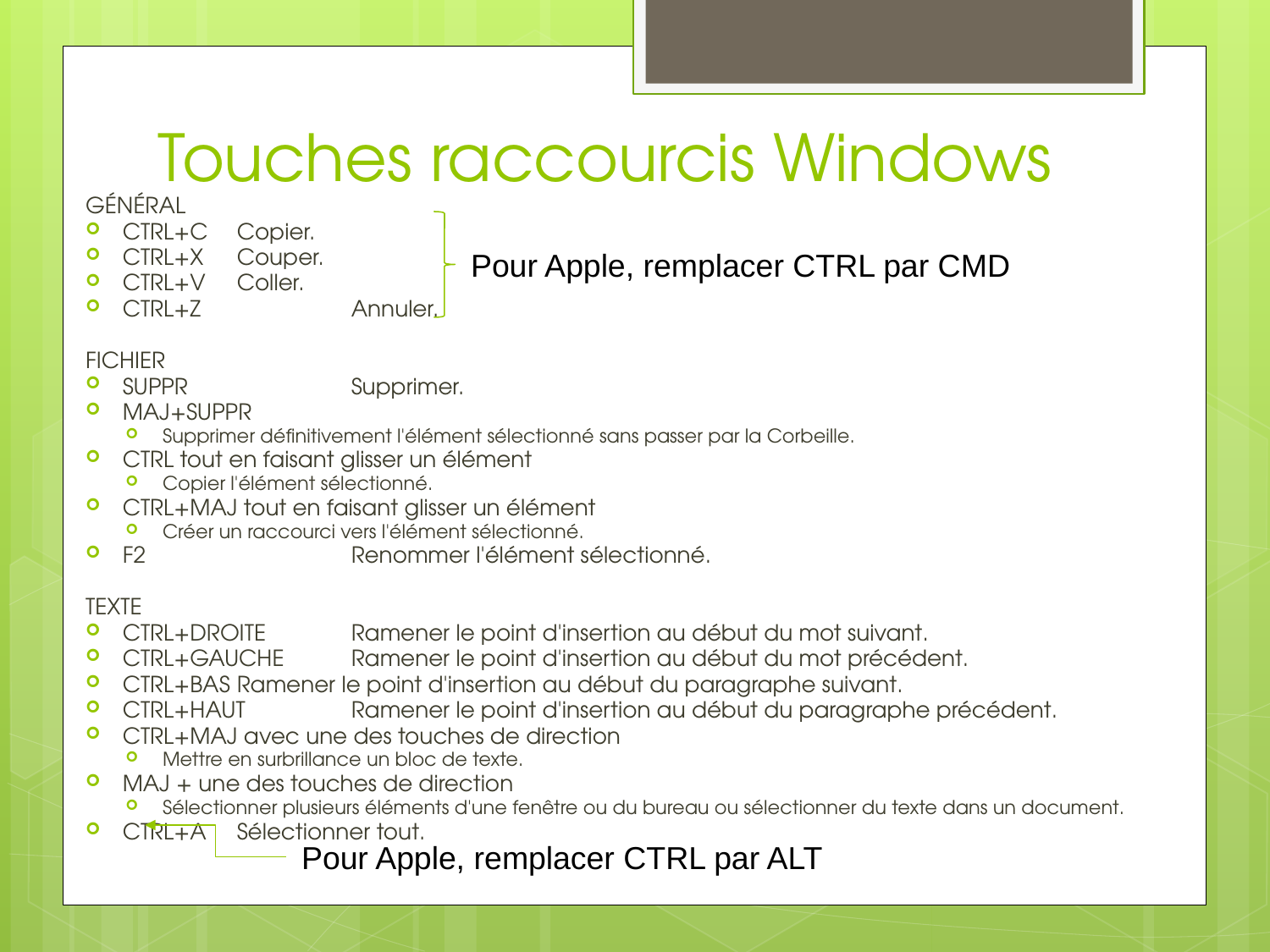

# Touches raccourcis Windows
GÉNÉRAL
CTRL+C	Copier.
CTRL+X	Couper.
CTRL+V	Coller.
CTRL+Z		Annuler.

FICHIER
SUPPR		Supprimer.
MAJ+SUPPR
Supprimer définitivement l'élément sélectionné sans passer par la Corbeille.
CTRL tout en faisant glisser un élément
Copier l'élément sélectionné.
CTRL+MAJ tout en faisant glisser un élément
Créer un raccourci vers l'élément sélectionné.
F2		Renommer l'élément sélectionné.

TEXTE
CTRL+DROITE	Ramener le point d'insertion au début du mot suivant.
CTRL+GAUCHE	Ramener le point d'insertion au début du mot précédent.
CTRL+BAS	Ramener le point d'insertion au début du paragraphe suivant.
CTRL+HAUT	Ramener le point d'insertion au début du paragraphe précédent.
CTRL+MAJ avec une des touches de direction
Mettre en surbrillance un bloc de texte.
MAJ + une des touches de direction
Sélectionner plusieurs éléments d'une fenêtre ou du bureau ou sélectionner du texte dans un document.
CTRL+A	Sélectionner tout.

Pour Apple, remplacer CTRL par CMD
Pour Apple, remplacer CTRL par ALT